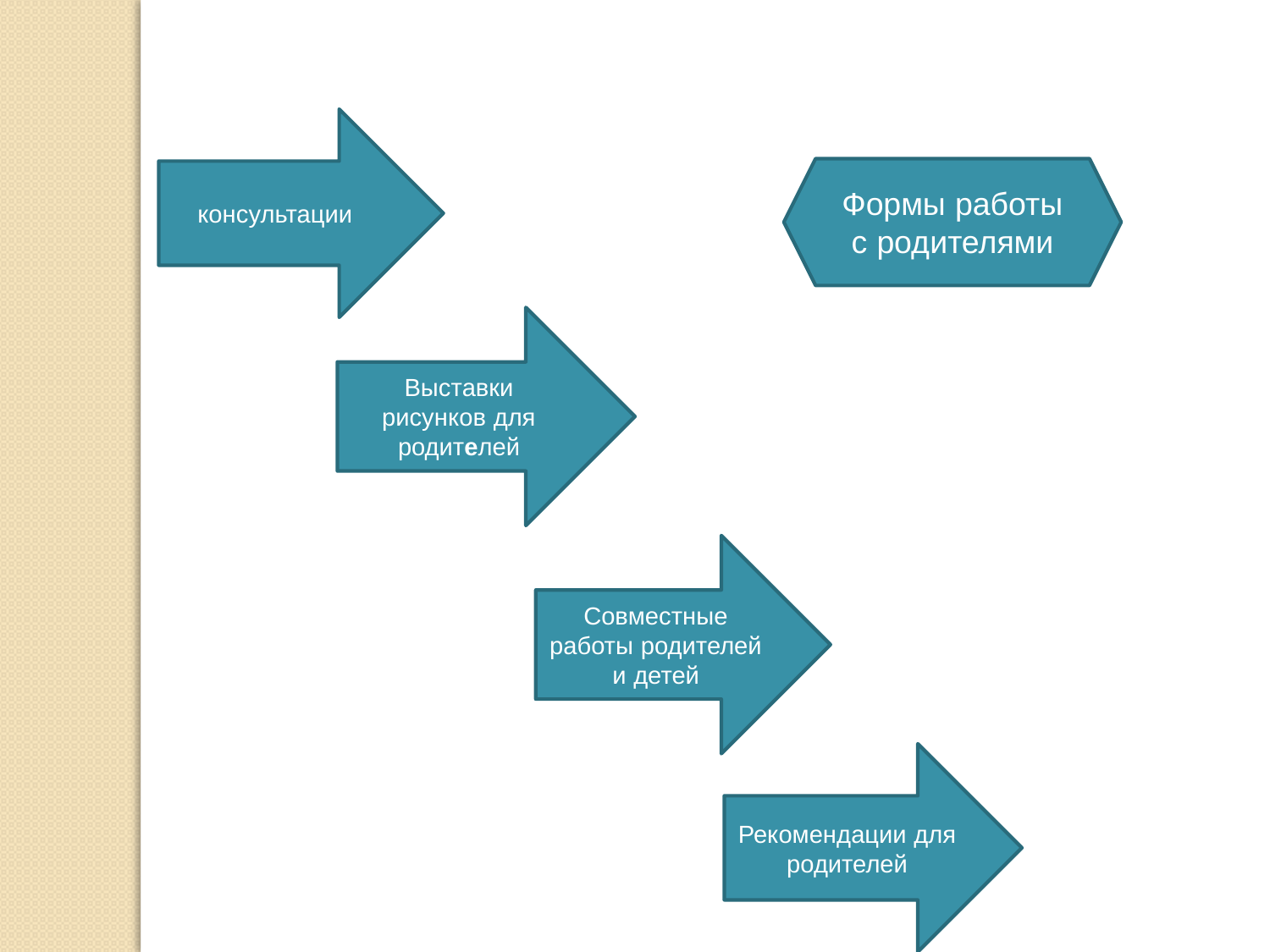

консультации
Формы работы с родителями
Выставки рисунков для родителей
Совместные работы родителей и детей
Рекомендации для родителей